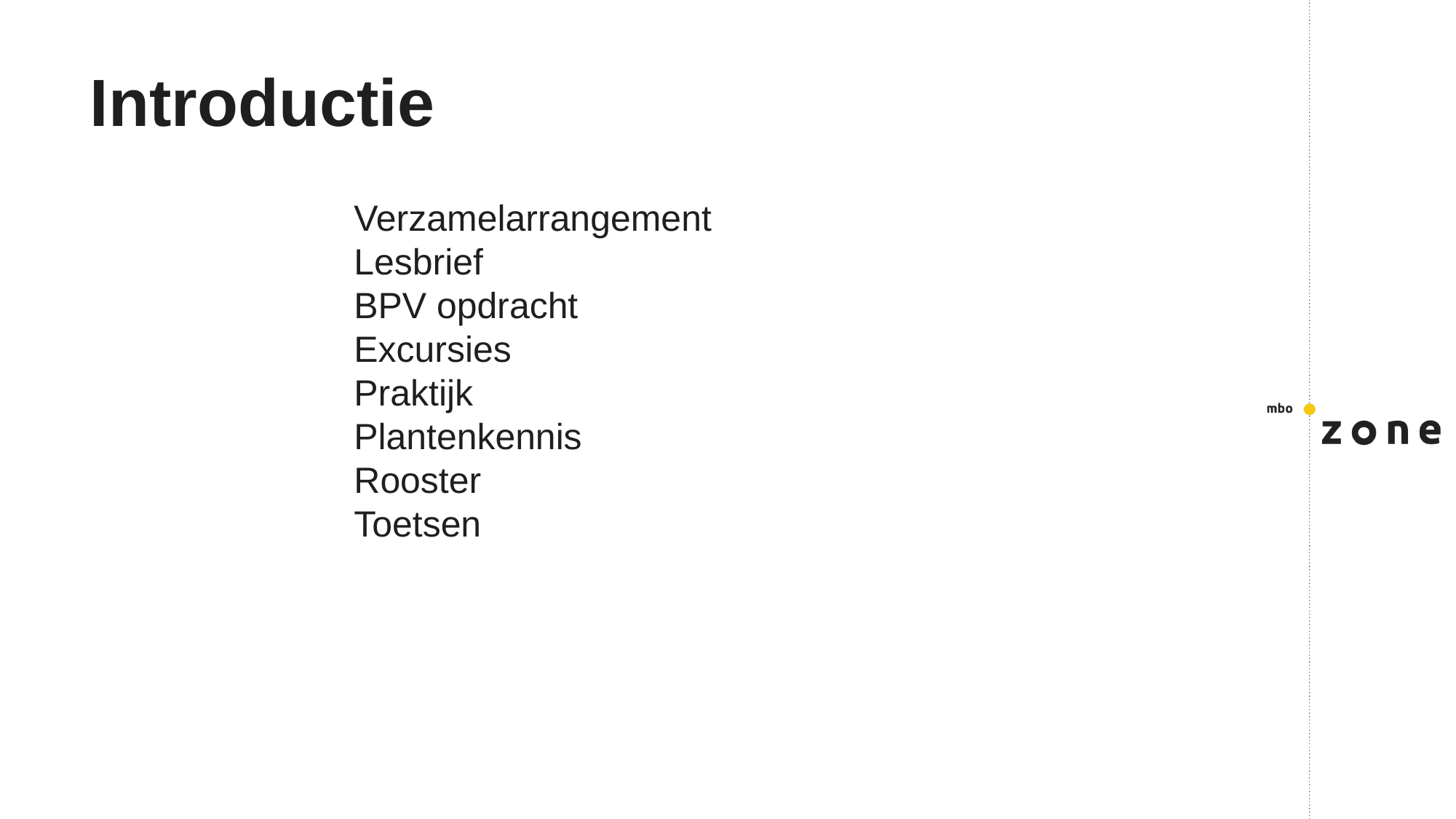

# Introductie
Verzamelarrangement
Lesbrief
BPV opdracht
Excursies
Praktijk
Plantenkennis
Rooster
Toetsen